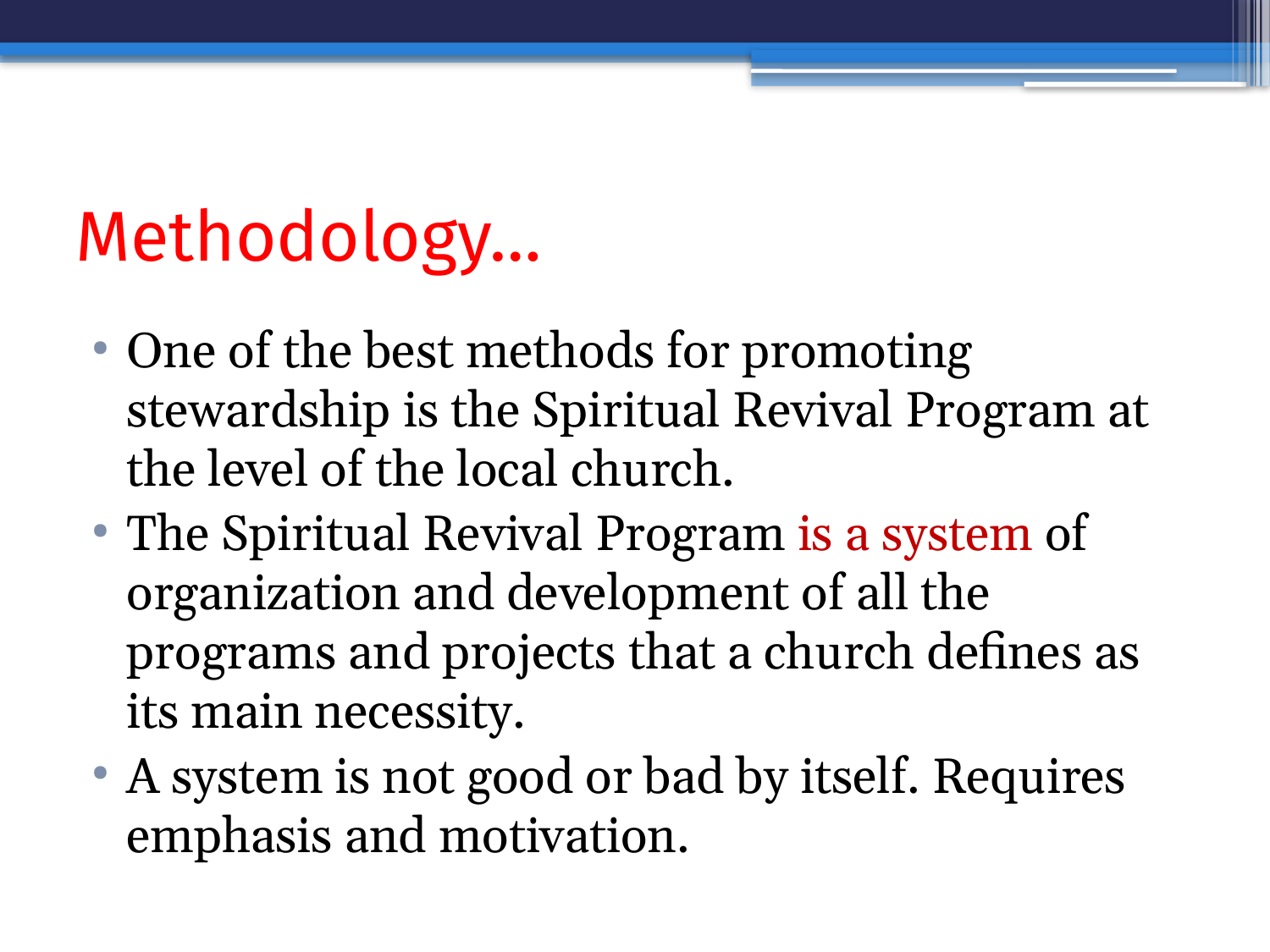

# Methodology…
One of the best methods for promoting stewardship is the Spiritual Revival Program at the level of the local church.
The Spiritual Revival Program is a system of organization and development of all the programs and projects that a church defines as its main necessity.
A system is not good or bad by itself. Requires emphasis and motivation.